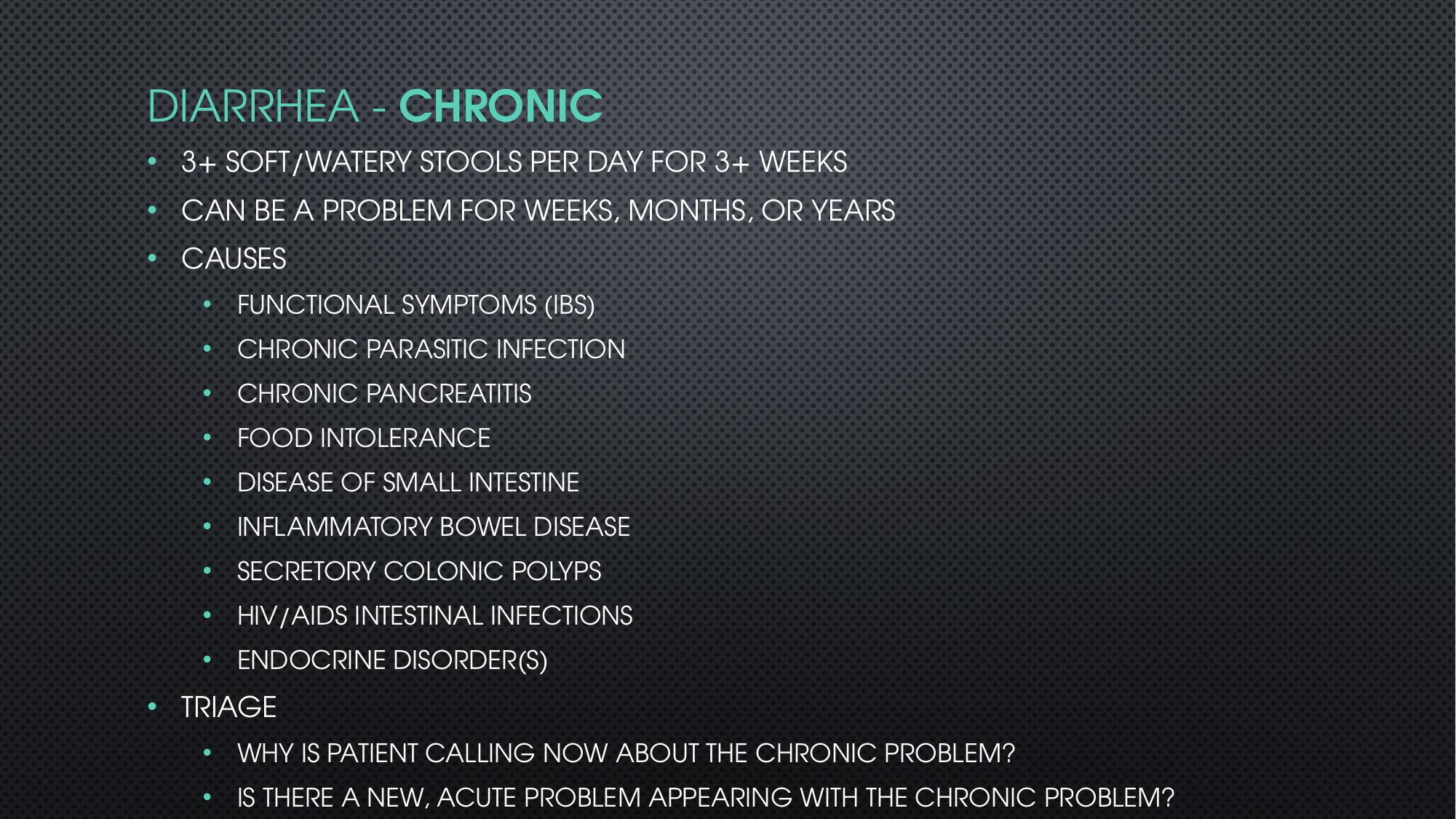

# Diarrhea - Chronic
3+ soft/watery stools per day for 3+ weeks
Can be a problem for weeks, months, or years
Causes
Functional symptoms (IBS)
Chronic parasitic infection
Chronic pancreatitis
Food intolerance
Disease of small intestine
Inflammatory bowel disease
Secretory colonic polyps
HIV/AIDS intestinal infections
Endocrine disorder(s)
Triage
Why is patient calling NOW about the chronic problem?
Is there a new, acute problem appearing with the chronic problem?